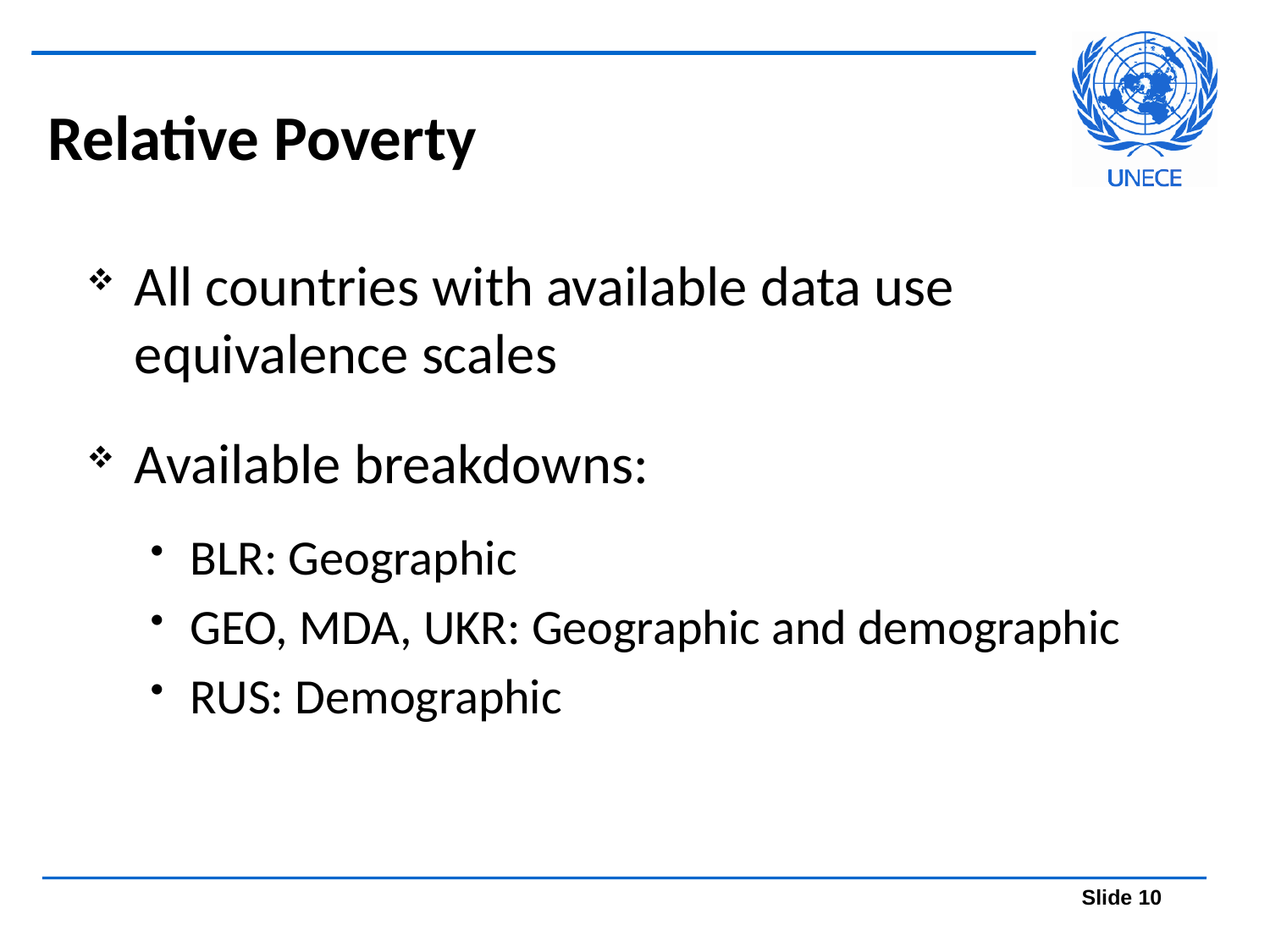

# Relative Poverty
All countries with available data use equivalence scales
Available breakdowns:
BLR: Geographic
GEO, MDA, UKR: Geographic and demographic
RUS: Demographic